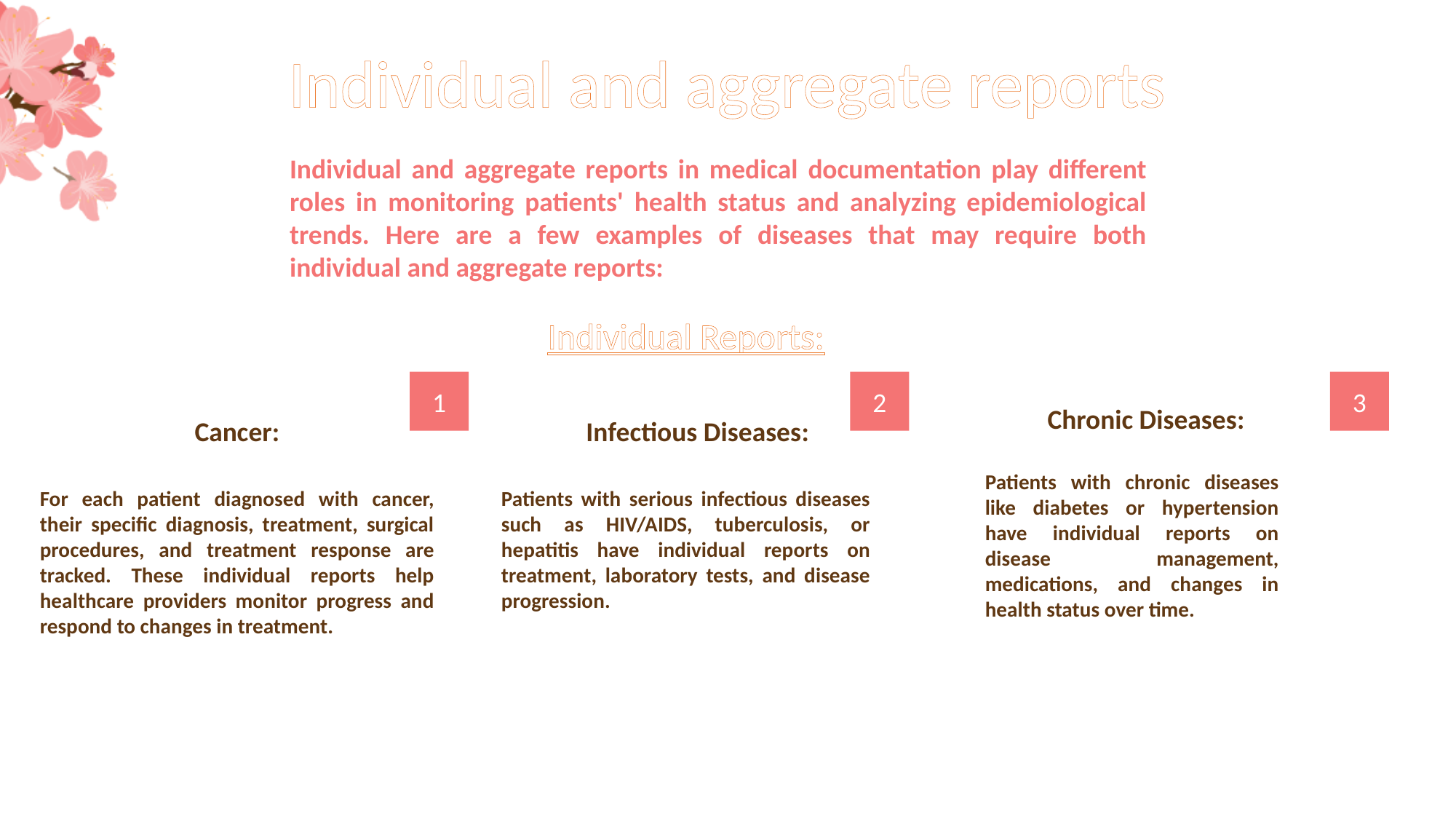

# Individual and aggregate reports
Individual and aggregate reports in medical documentation play different roles in monitoring patients' health status and analyzing epidemiological trends. Here are a few examples of diseases that may require both individual and aggregate reports:
Individual Reports:
3
1
2
Chronic Diseases:
Cancer:
Infectious Diseases:
Patients with chronic diseases like diabetes or hypertension have individual reports on disease management, medications, and changes in health status over time.
For each patient diagnosed with cancer, their specific diagnosis, treatment, surgical procedures, and treatment response are tracked. These individual reports help healthcare providers monitor progress and respond to changes in treatment.
Patients with serious infectious diseases such as HIV/AIDS, tuberculosis, or hepatitis have individual reports on treatment, laboratory tests, and disease progression.